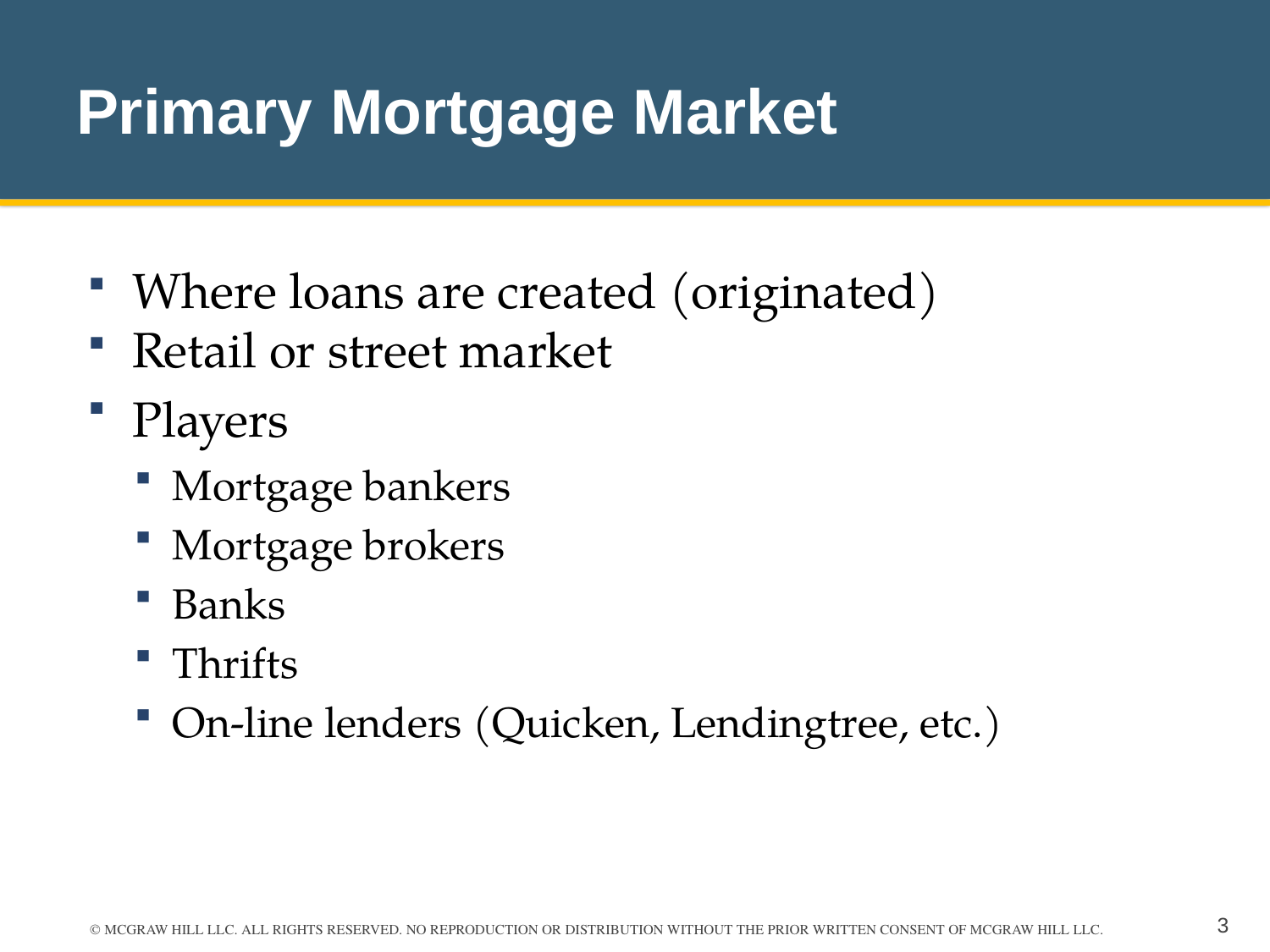

# Primary Mortgage Market
Where loans are created (originated)
Retail or street market
Players
Mortgage bankers
Mortgage brokers
Banks
Thrifts
On-line lenders (Quicken, Lendingtree, etc.)
© MCGRAW HILL LLC. ALL RIGHTS RESERVED. NO REPRODUCTION OR DISTRIBUTION WITHOUT THE PRIOR WRITTEN CONSENT OF MCGRAW HILL LLC.
3